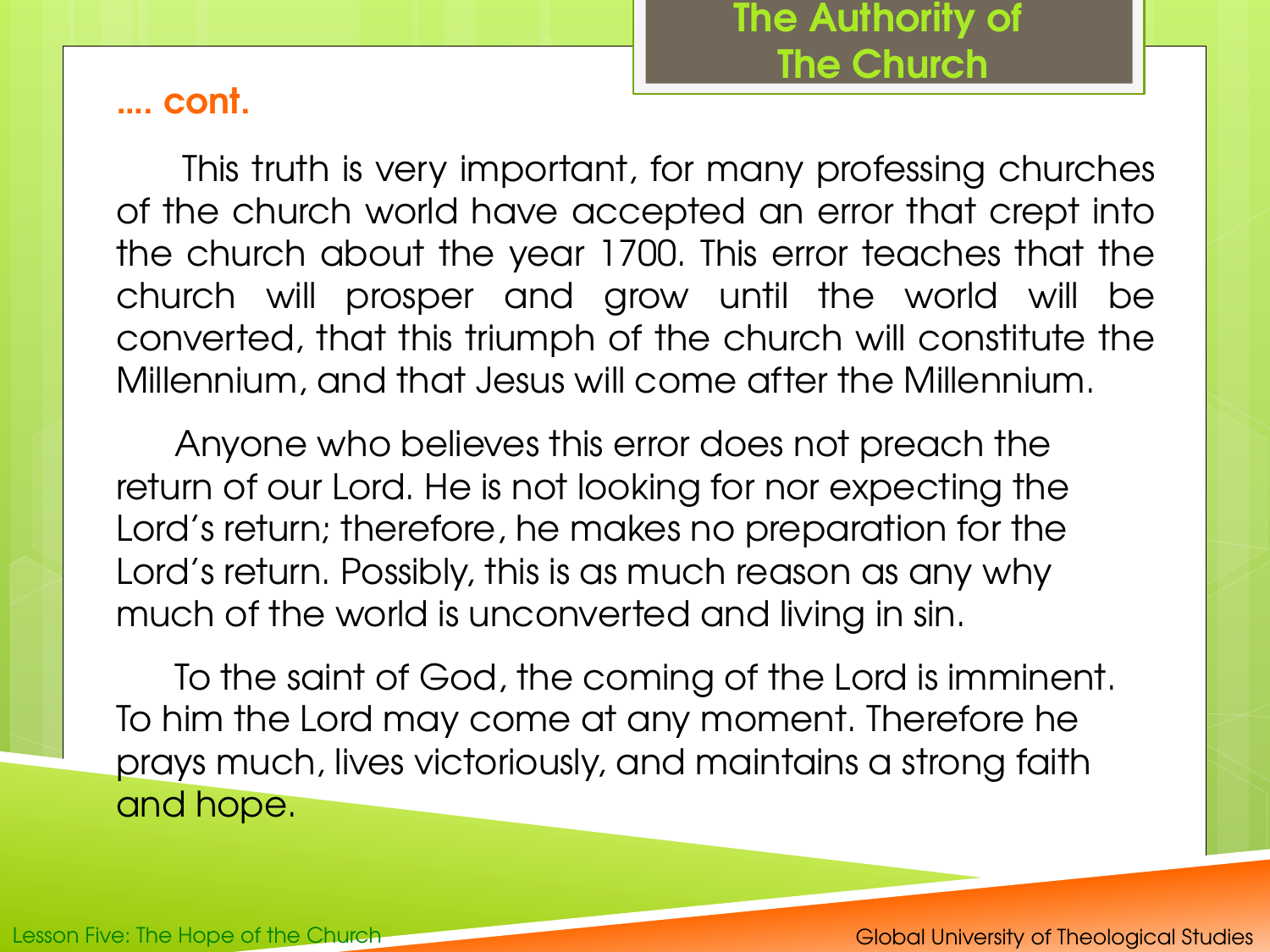

The Authority of
The Church
…. cont.

     This truth is very important, for many professing churches of the church world have accepted an error that crept into the church about the year 1700. This error teaches that the church will prosper and grow until the world will be converted, that this triumph of the church will constitute the Millennium, and that Jesus will come after the Millennium.

      Anyone who believes this error does not preach the return of our Lord. He is not looking for nor expecting the Lord’s return; therefore, he makes no preparation for the Lord’s return. Possibly, this is as much reason as any why much of the world is unconverted and living in sin.

      To the saint of God, the coming of the Lord is imminent. To him the Lord may come at any moment. Therefore he prays much, lives victoriously, and maintains a strong faith and hope.

Lesson Five: The Hope of the Church
 Global University of Theological Studies